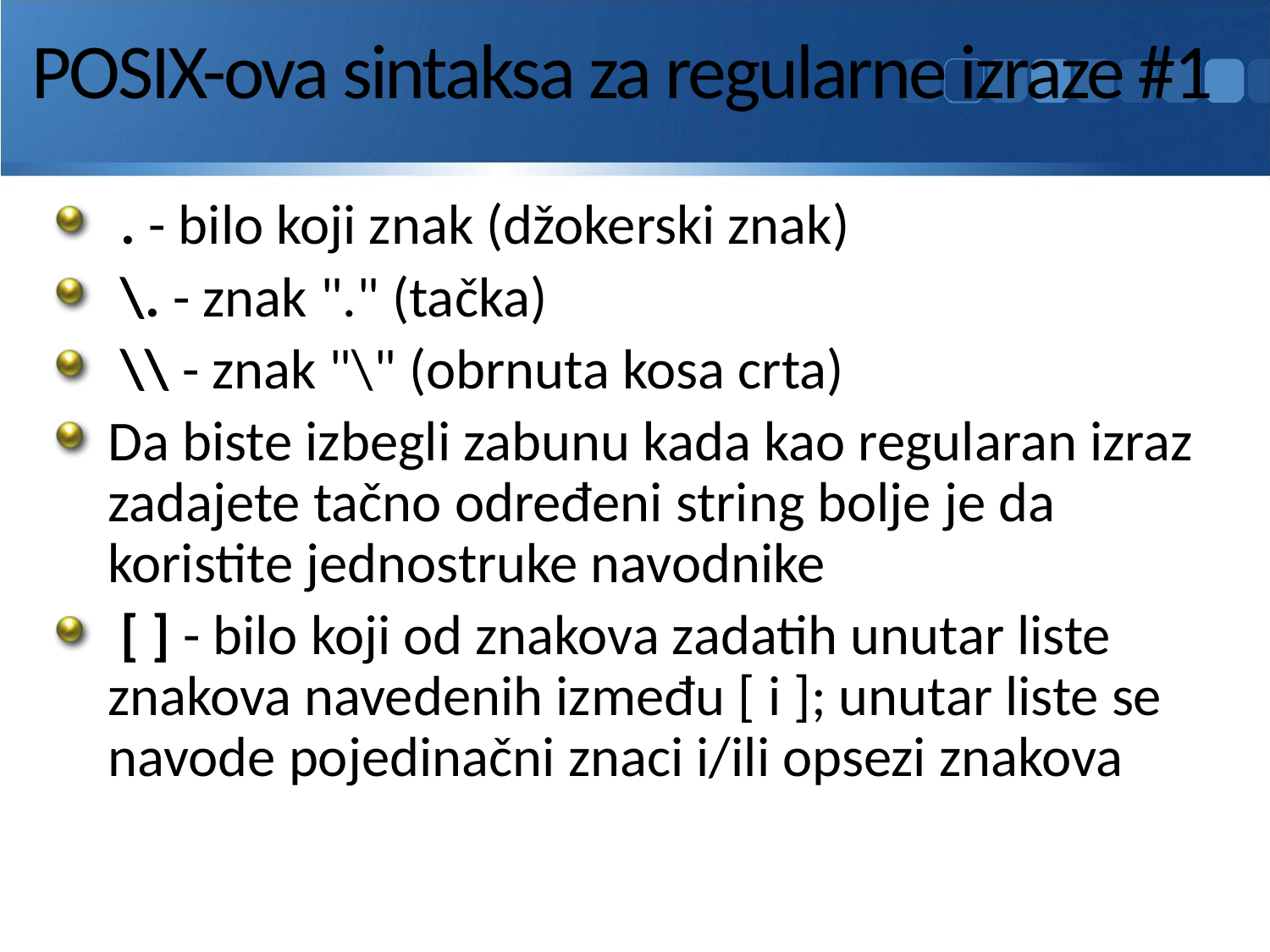

# POSIX-ova sintaksa za regularne izraze #1
 . - bilo koji znak (džokerski znak)
 \. - znak "." (tačka)
 \\ - znak "\" (obrnuta kosa crta)
Da biste izbegli zabunu kada kao regularan izraz zadajete tačno određeni string bolje je da koristite jednostruke navodnike
 [ ] - bilo koji od znakova zadatih unutar liste znakova navedenih između [ i ]; unutar liste se navode pojedinačni znaci i/ili opsezi znakova